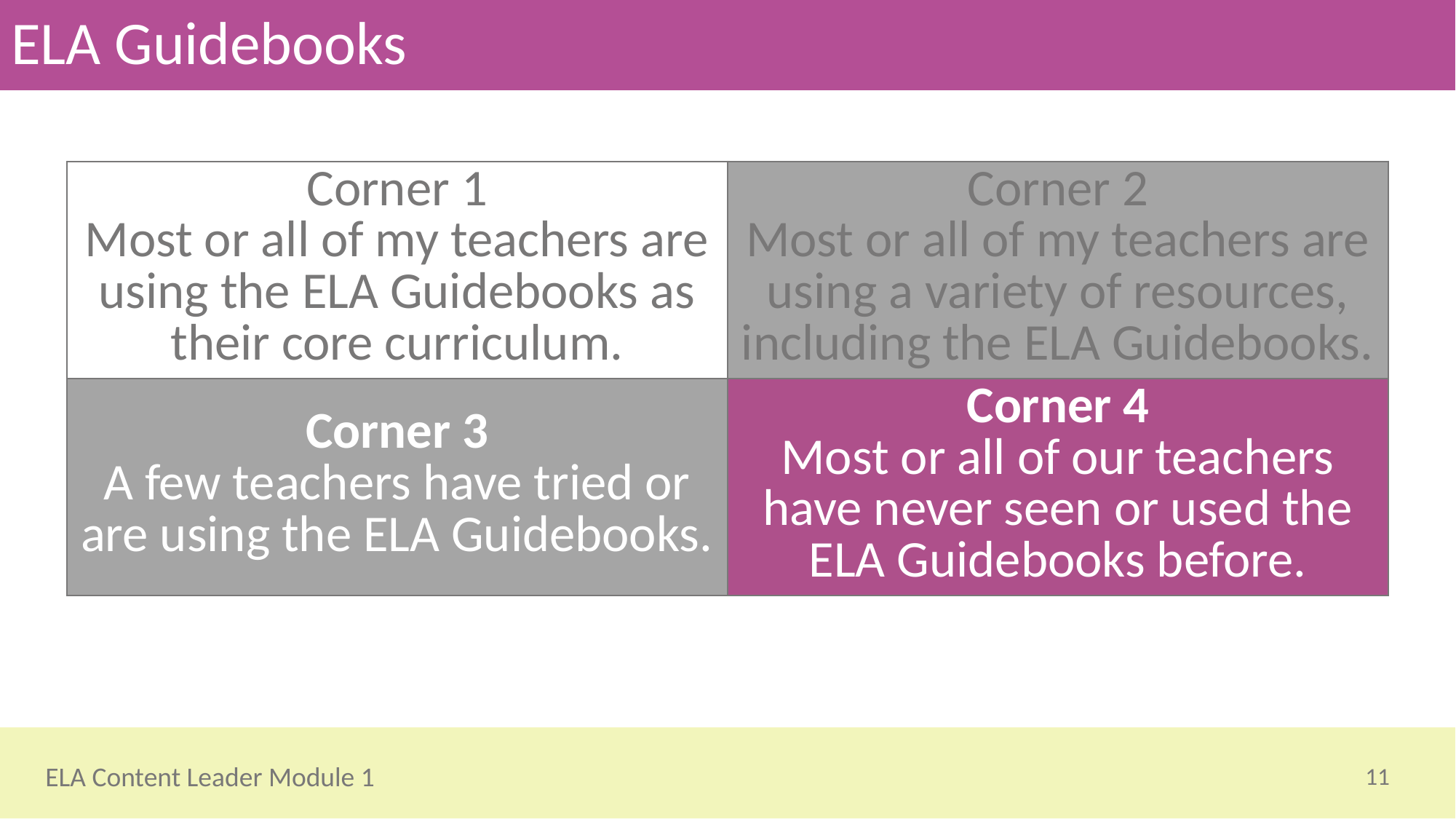

# ELA Guidebooks
| Corner 1 Most or all of my teachers are using the ELA Guidebooks as their core curriculum. | Corner 2 Most or all of my teachers are using a variety of resources, including the ELA Guidebooks. |
| --- | --- |
| Corner 3 A few teachers have tried or are using the ELA Guidebooks. | Corner 4 Most or all of our teachers have never seen or used the ELA Guidebooks before. |
11